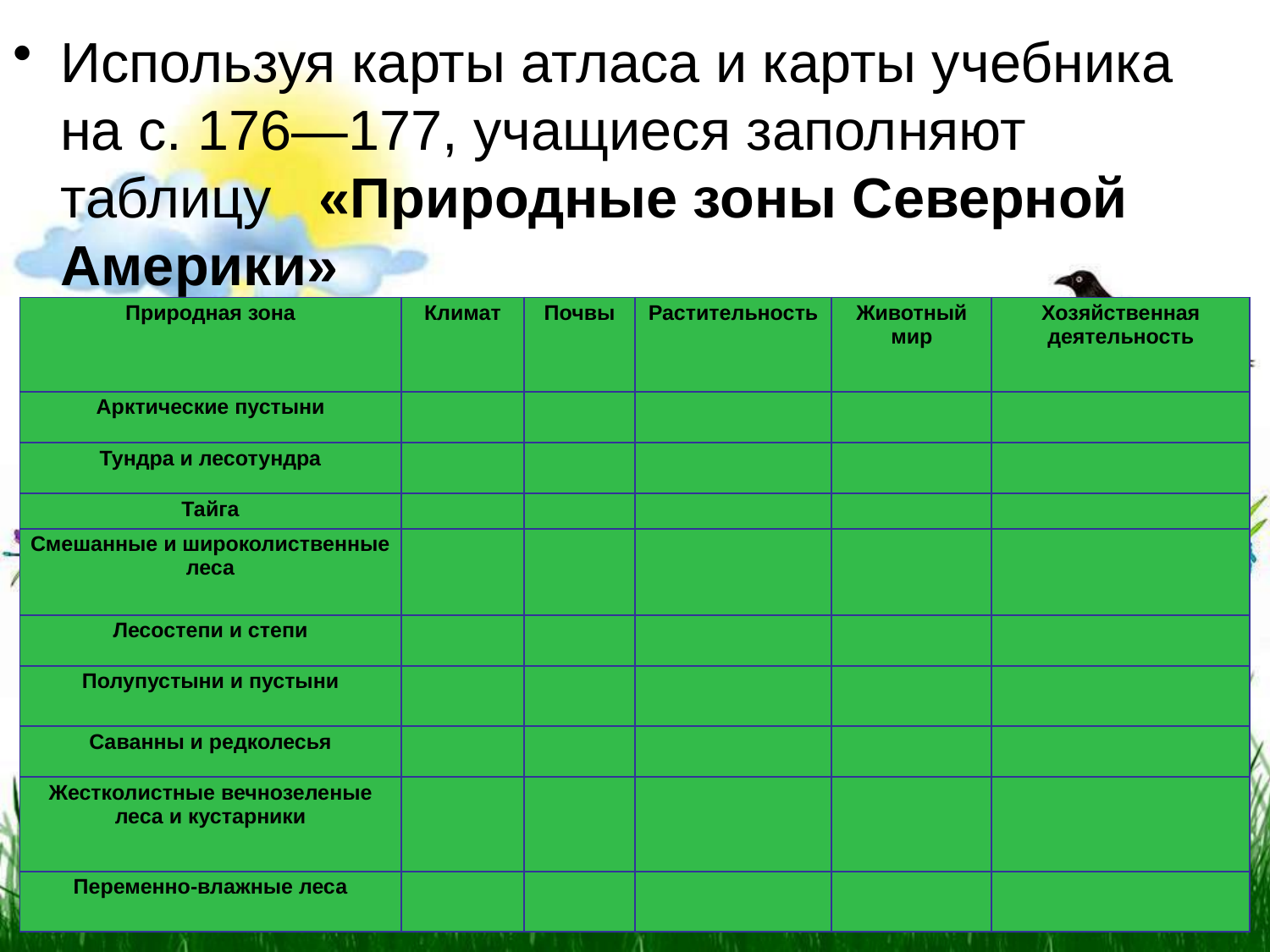

Используя карты атласа и карты учебника на с. 176—177, учащиеся заполняют таблицу   «Природные зоны Северной Америки»
| Природная зона | Климат | Почвы | Растительность | Животный мир | Хозяйственная деятельность |
| --- | --- | --- | --- | --- | --- |
| Арктические пустыни |  |  |  |  |  |
| Тундра и лесотундра |  |  |  |  |  |
| Тайга |  |  |  |  |  |
| Смешанные и широколиственные леса |  |  |  |  |  |
| Лесостепи и степи |  |  |  |  |  |
| Полупустыни и пустыни |  |  |  |  |  |
| Саванны и редколесья |  |  |  |  |  |
| Жестколистные вечнозеленые леса и кустарники |  |  |  |  |  |
| Переменно-влажные леса |  |  |  |  |  |